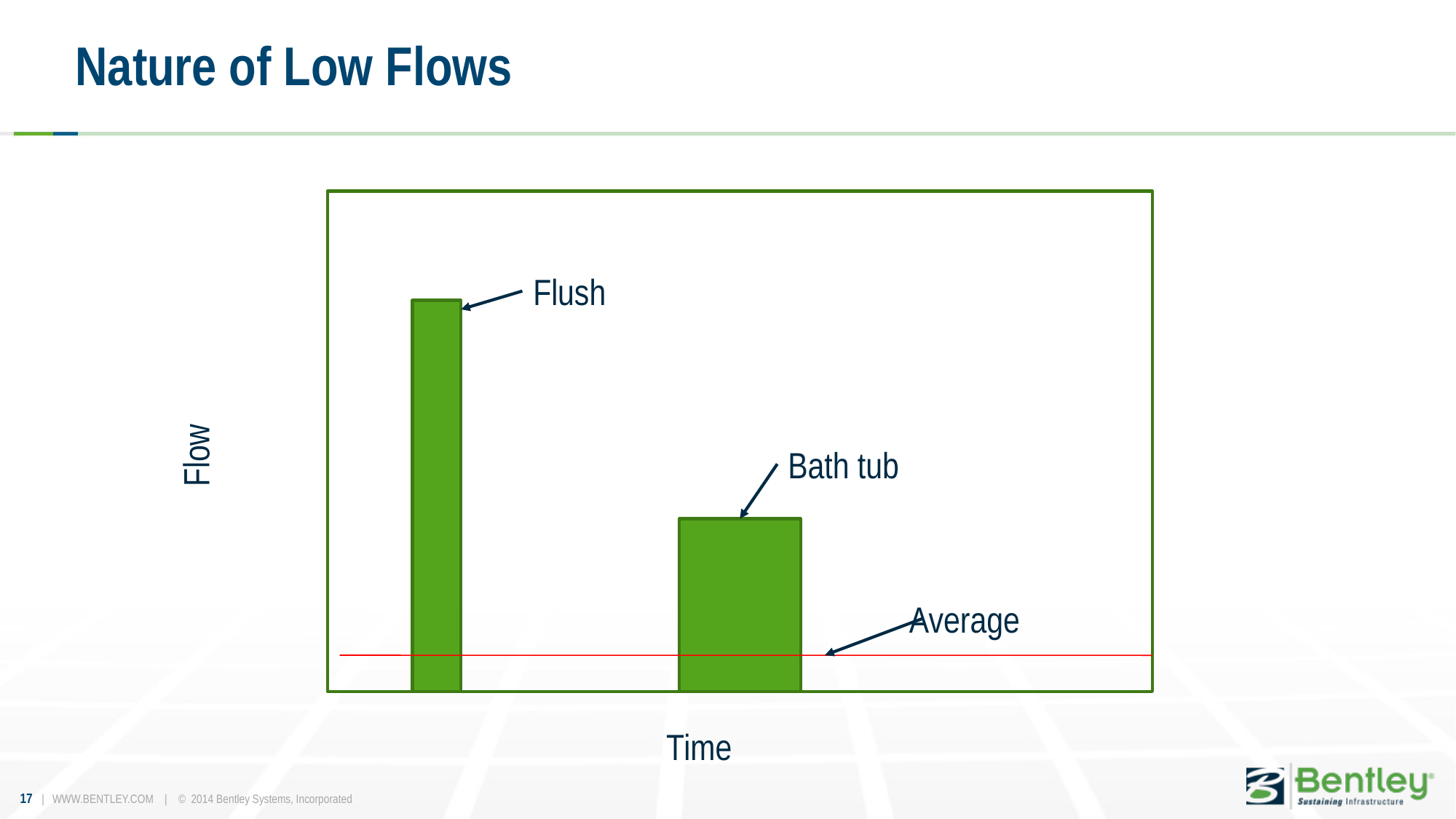

# Nature of Low Flows

Flush

Flow
Bath tub

Average
Time